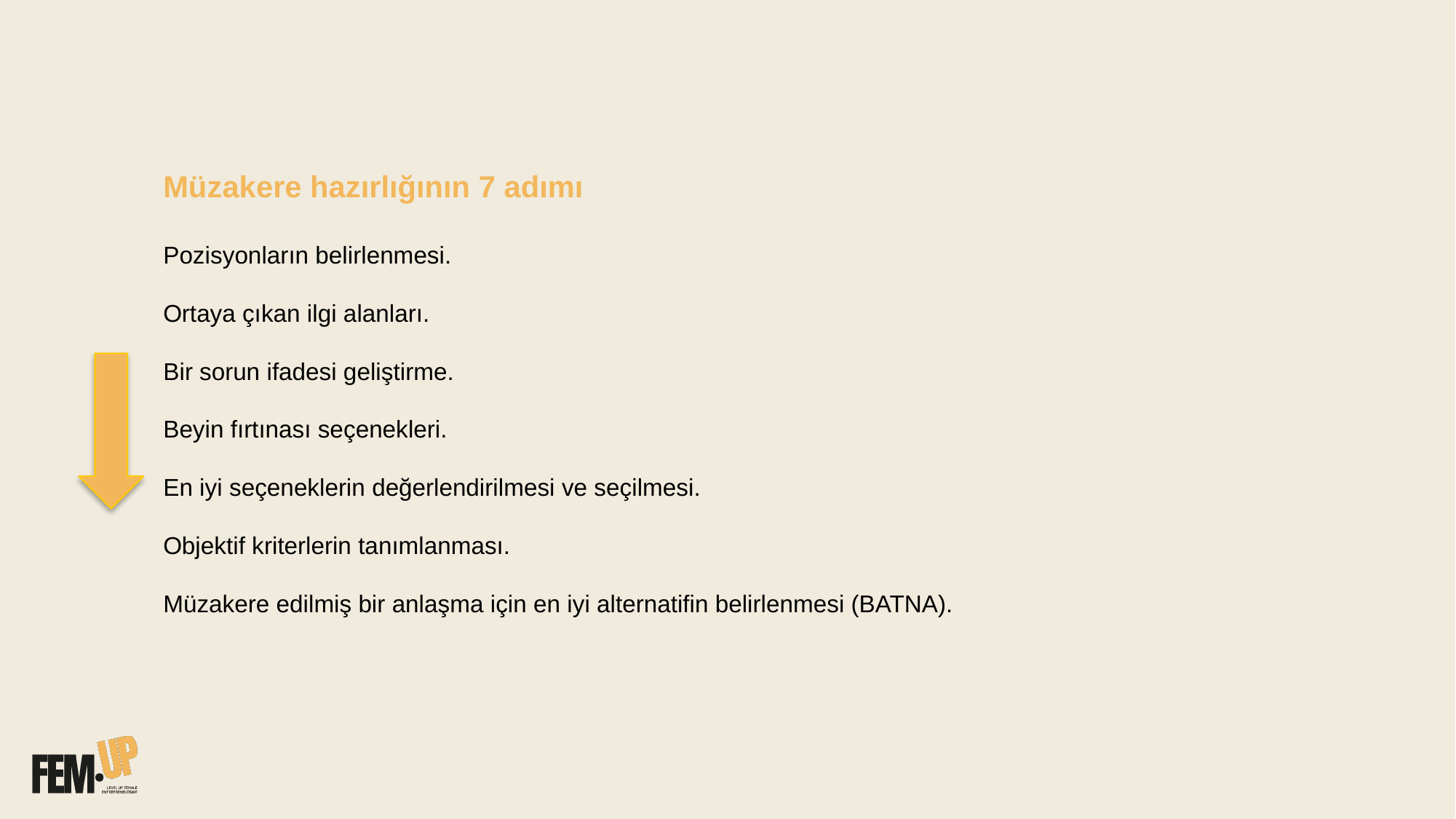

# Müzakere hazırlığının 7 adımı Pozisyonların belirlenmesi. Ortaya çıkan ilgi alanları. Bir sorun ifadesi geliştirme. Beyin fırtınası seçenekleri. En iyi seçeneklerin değerlendirilmesi ve seçilmesi. Objektif kriterlerin tanımlanması. Müzakere edilmiş bir anlaşma için en iyi alternatifin belirlenmesi (BATNA).